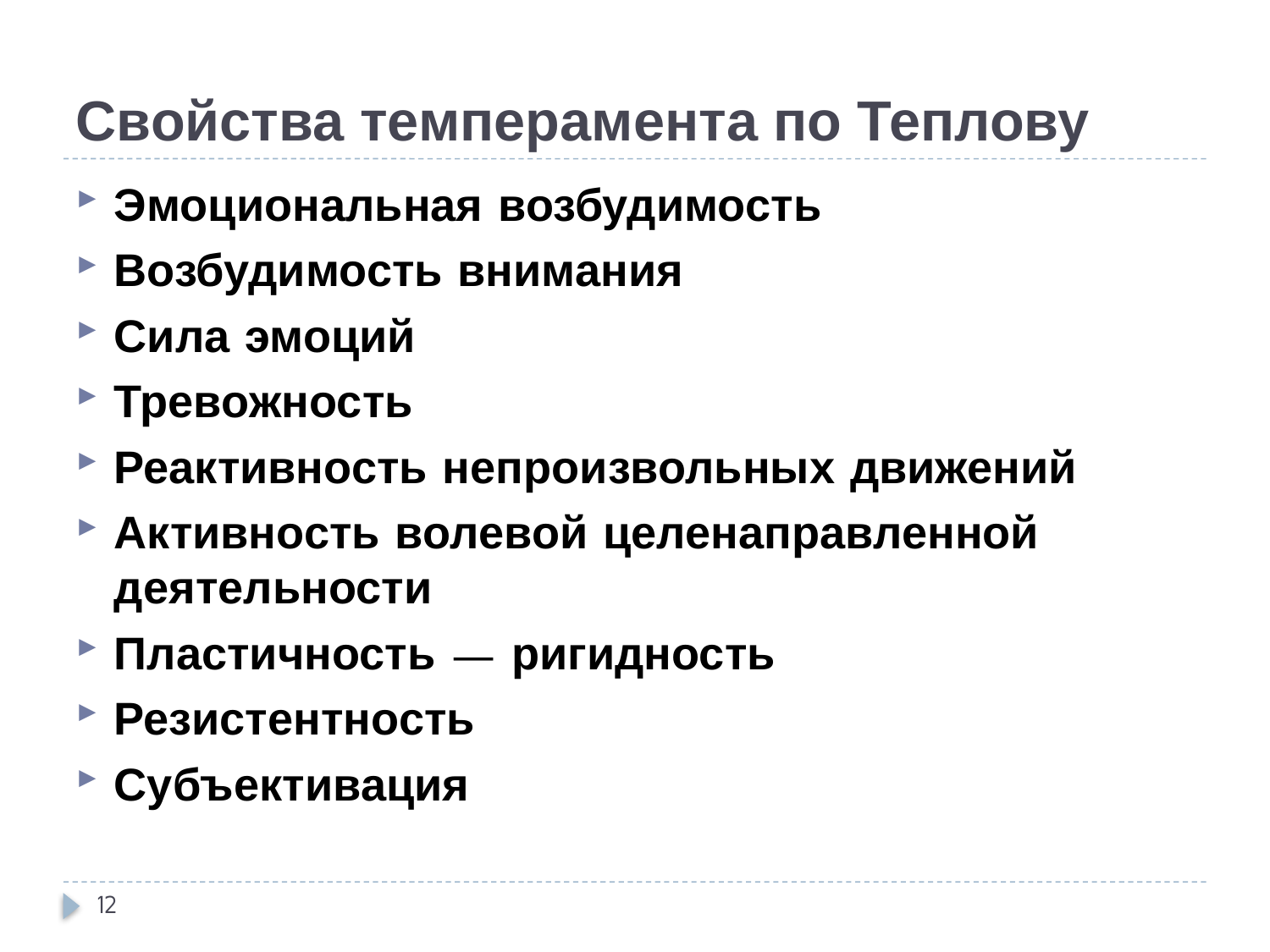

# Свойства темперамента по Теплову
Эмоциональная возбудимость
Возбудимость внимания
Сила эмоций
Тревожность
Реактивность непроизвольных движений
Активность волевой целенаправленной деятельности
Пластичность — ригидность
Резистентность
Субъективация
12